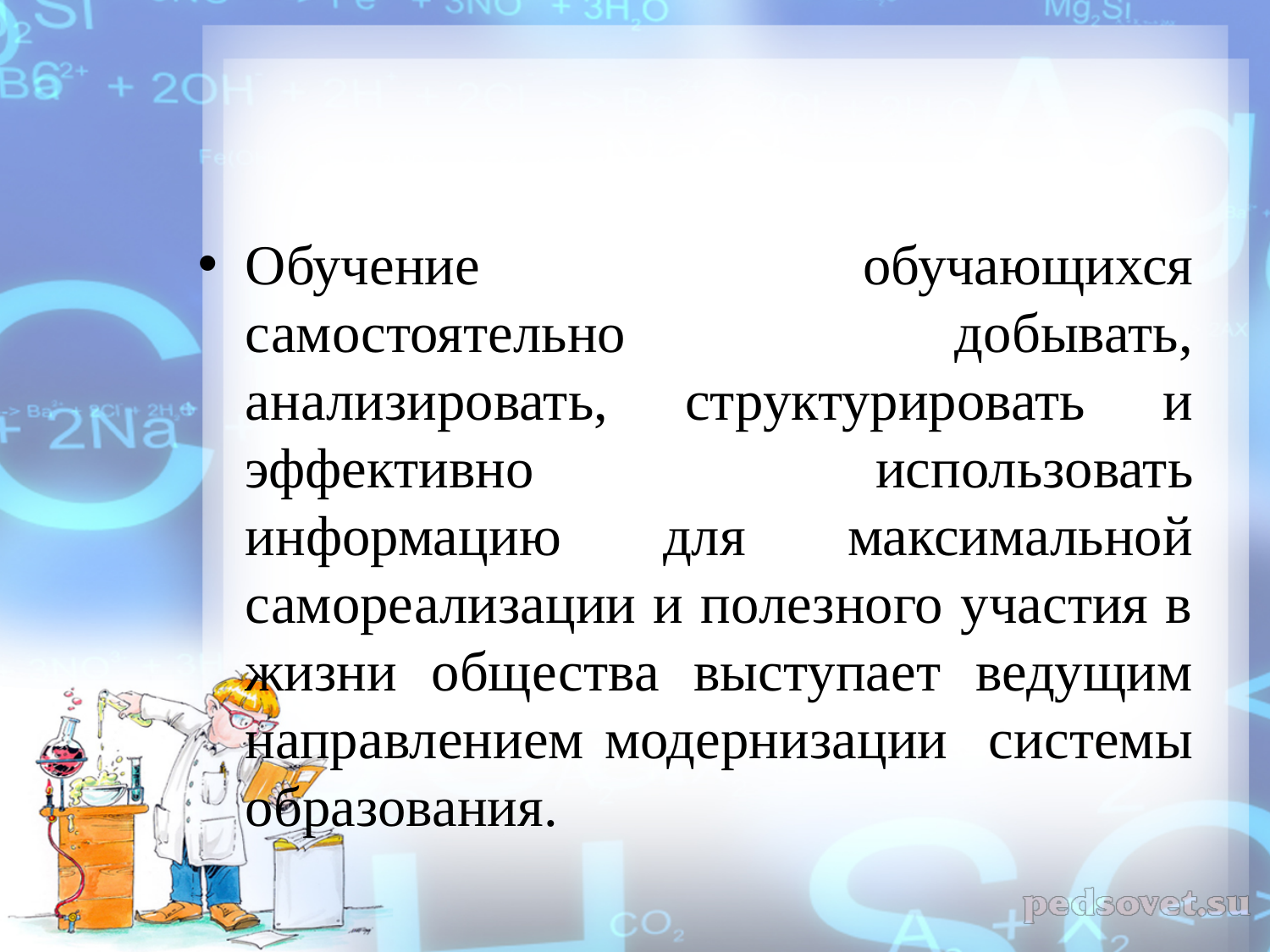

#
Обучение обучающихся самостоятельно добывать, анализировать, структурировать и эффективно использовать информацию для максимальной самореализации и полезного участия в жизни общества выступает ведущим направлением модернизации  системы образования.